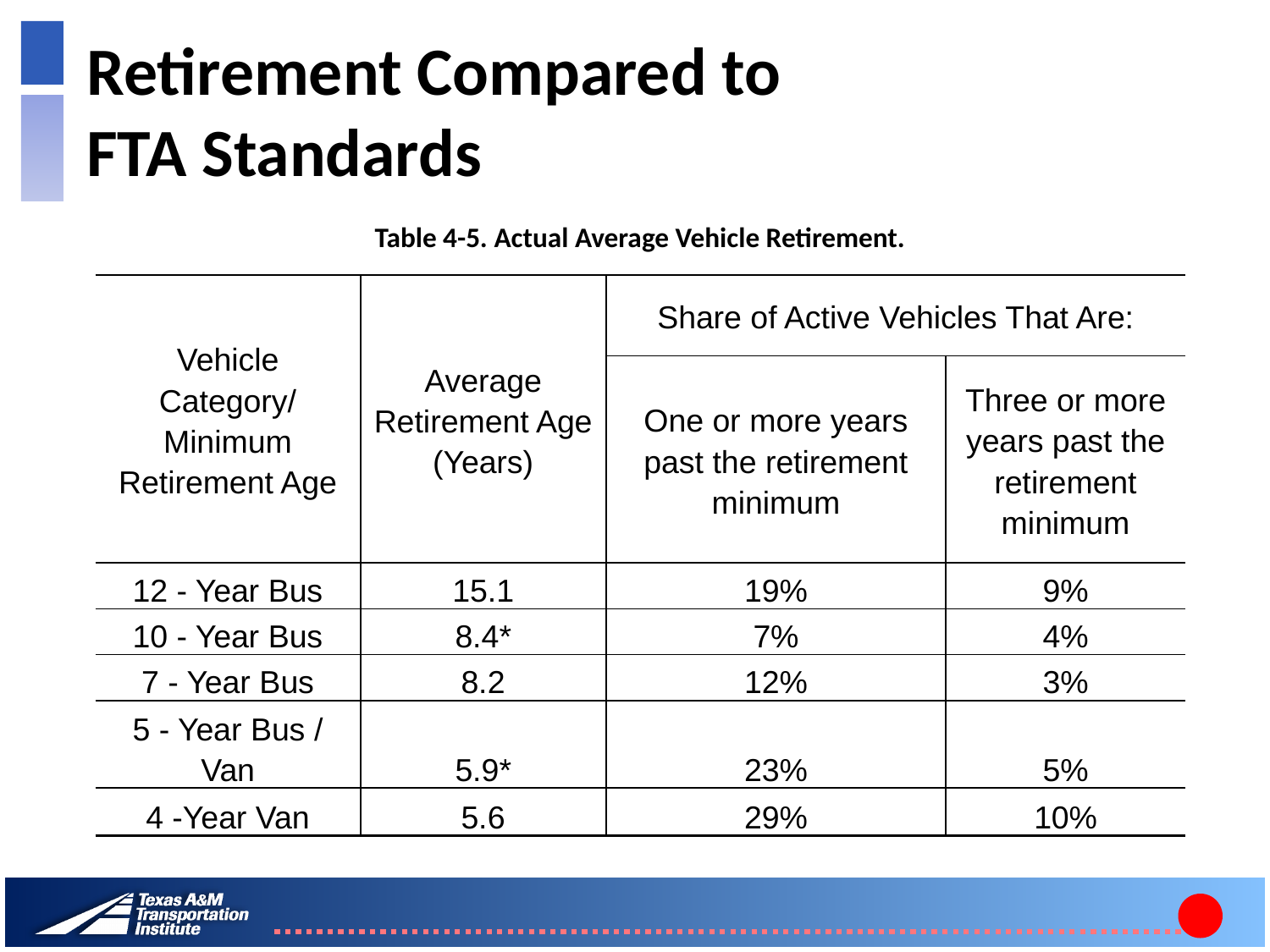

# Retirement Compared to FTA Standards
Table 4-5. Actual Average Vehicle Retirement.
| Vehicle Category/ Minimum Retirement Age | Average Retirement Age (Years) | Share of Active Vehicles That Are: |  |
| --- | --- | --- | --- |
|  |  | One or more years past the retirement minimum | Three or more years past the retirement minimum |
| 12 - Year Bus | 15.1 | 19% | 9% |
| 10 - Year Bus | 8.4\* | 7% | 4% |
| 7 - Year Bus | 8.2 | 12% | 3% |
| 5 - Year Bus / Van | 5.9\* | 23% | 5% |
| 4 -Year Van | 5.6 | 29% | 10% |